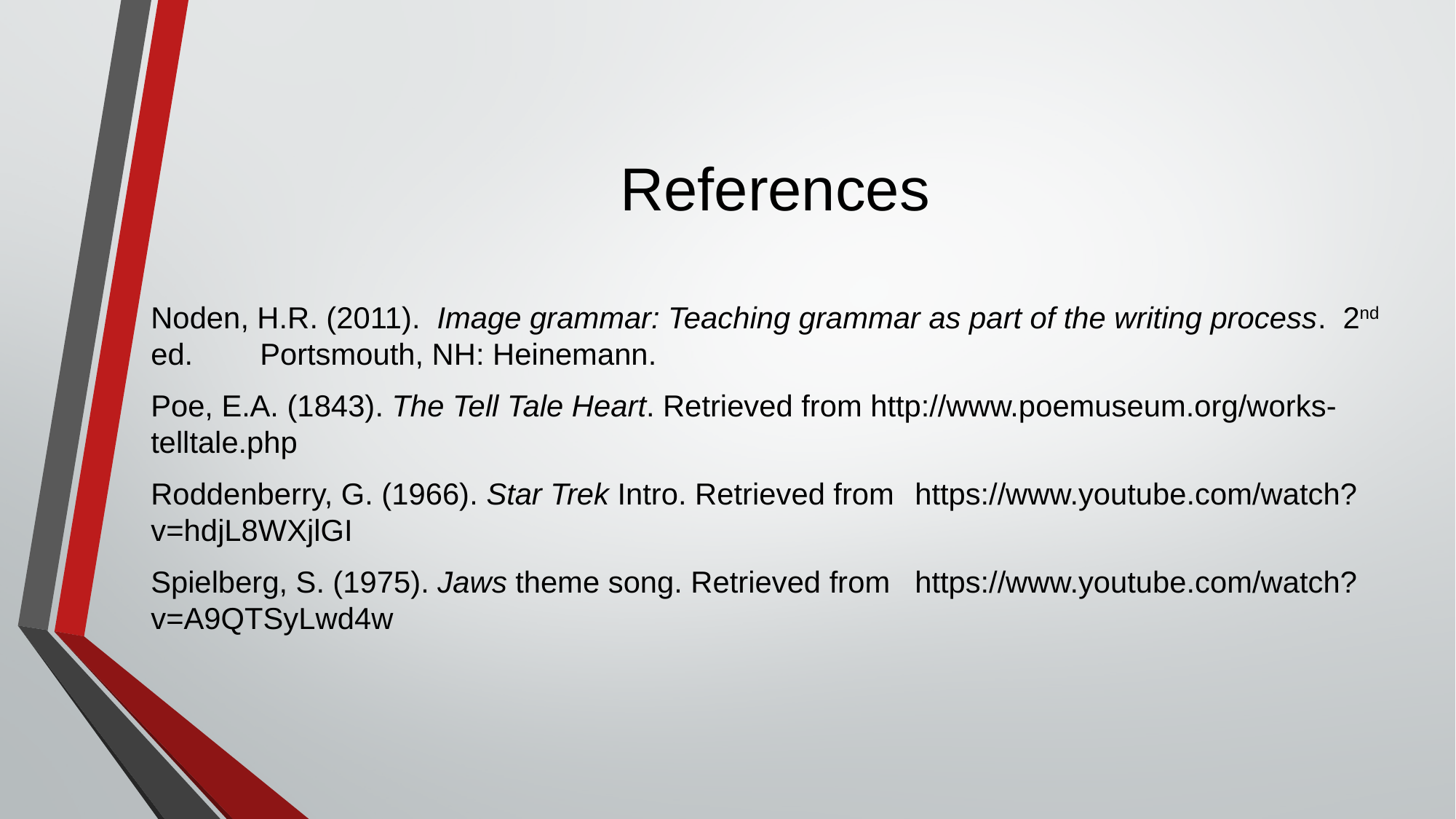

# References
Noden, H.R. (2011).  Image grammar: Teaching grammar as part of the writing process.  2nd ed. 	Portsmouth, NH: Heinemann.
Poe, E.A. (1843). The Tell Tale Heart. Retrieved from http://www.poemuseum.org/works-telltale.php
Roddenberry, G. (1966). Star Trek Intro. Retrieved from 	https://www.youtube.com/watch?v=hdjL8WXjlGI
Spielberg, S. (1975). Jaws theme song. Retrieved from 	https://www.youtube.com/watch?v=A9QTSyLwd4w